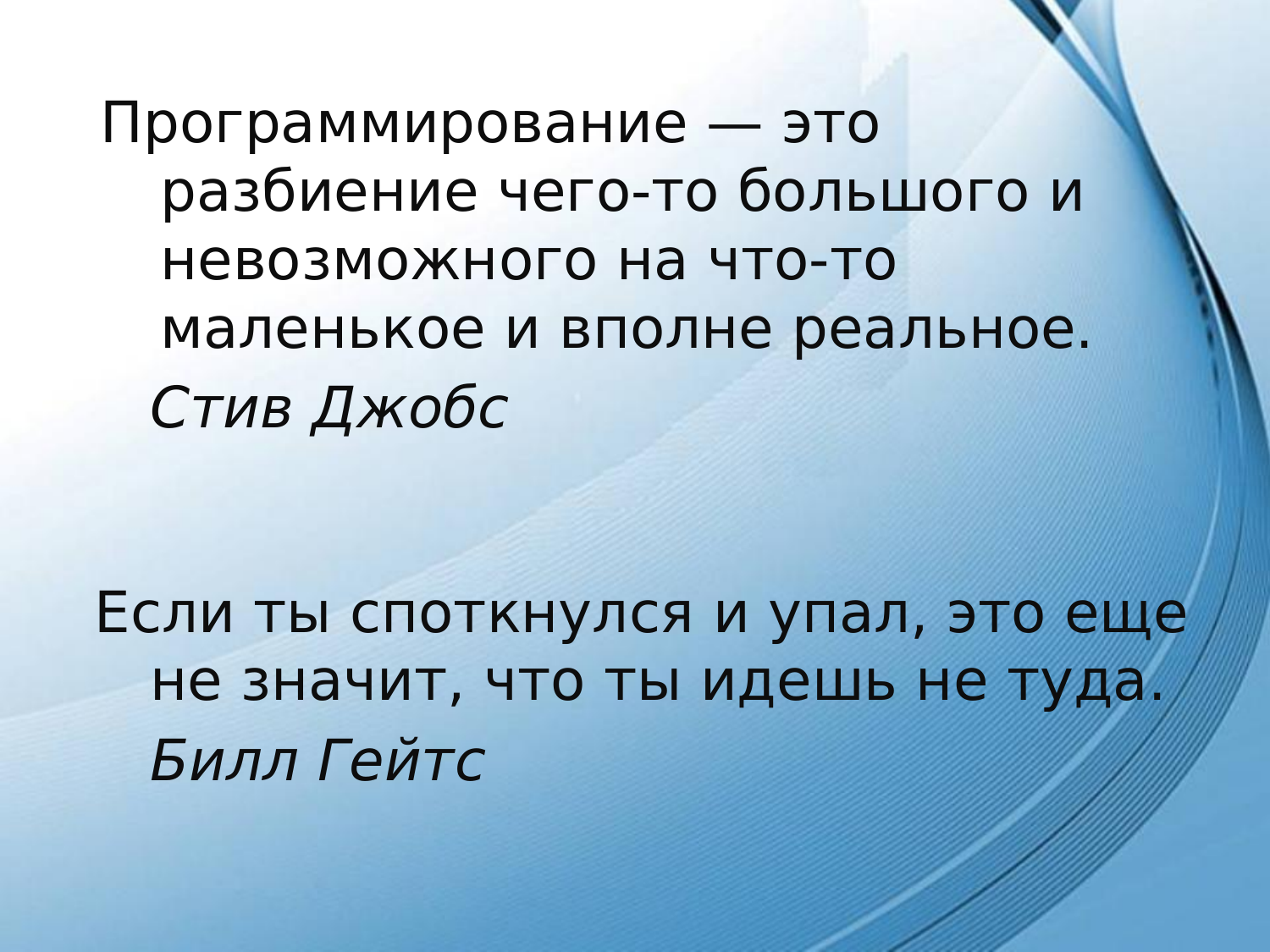

Программирование — это разбиение чего-то большого и невозможного на что-то маленькое и вполне реальное.
															Стив Джобс

Если ты споткнулся и упал, это еще не значит, что ты идешь не туда.
							Билл Гейтс